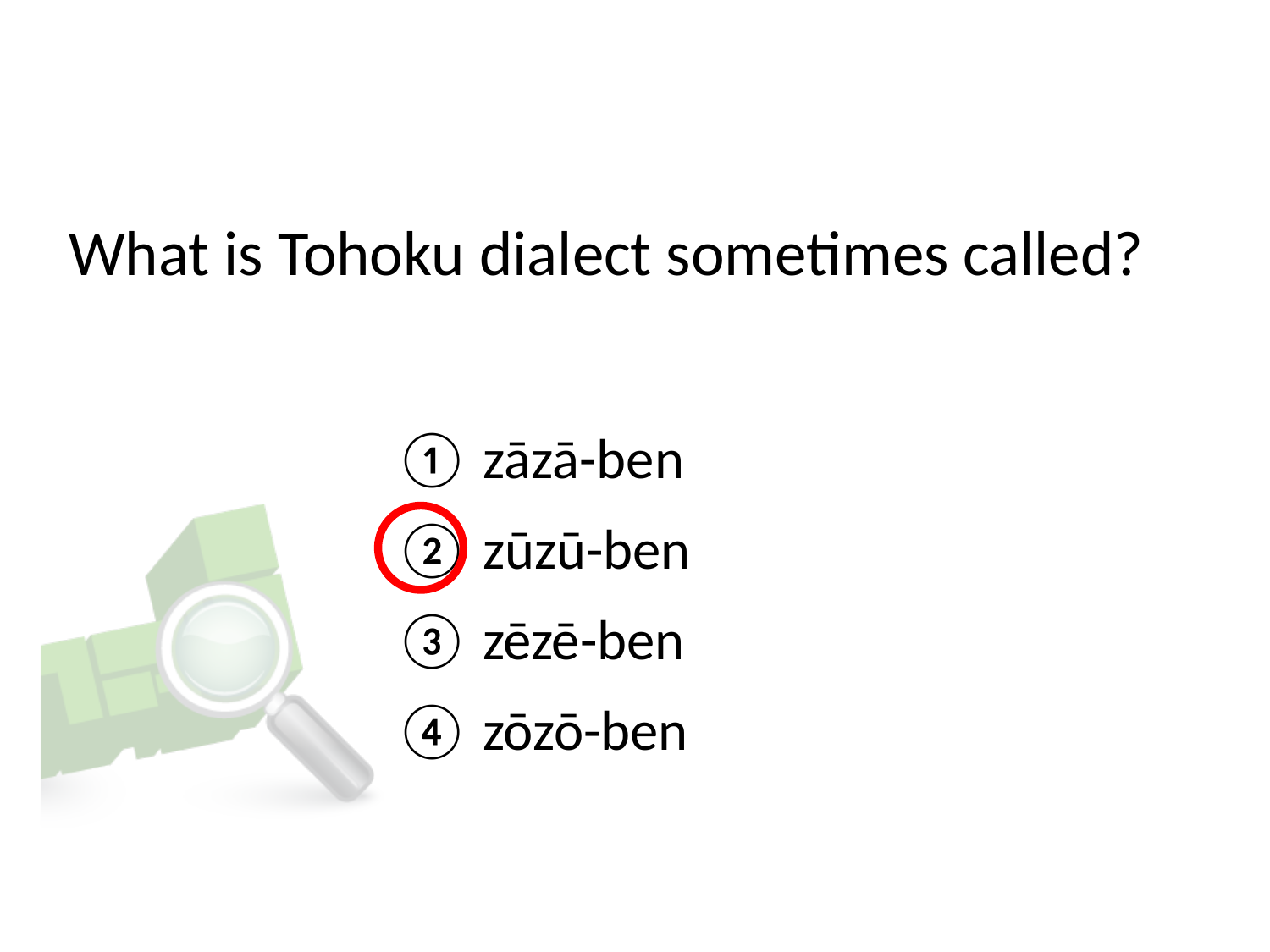

# What is Tohoku dialect sometimes called?
① zāzā-ben
② zūzū-ben
③ zēzē-ben
④ zōzō-ben